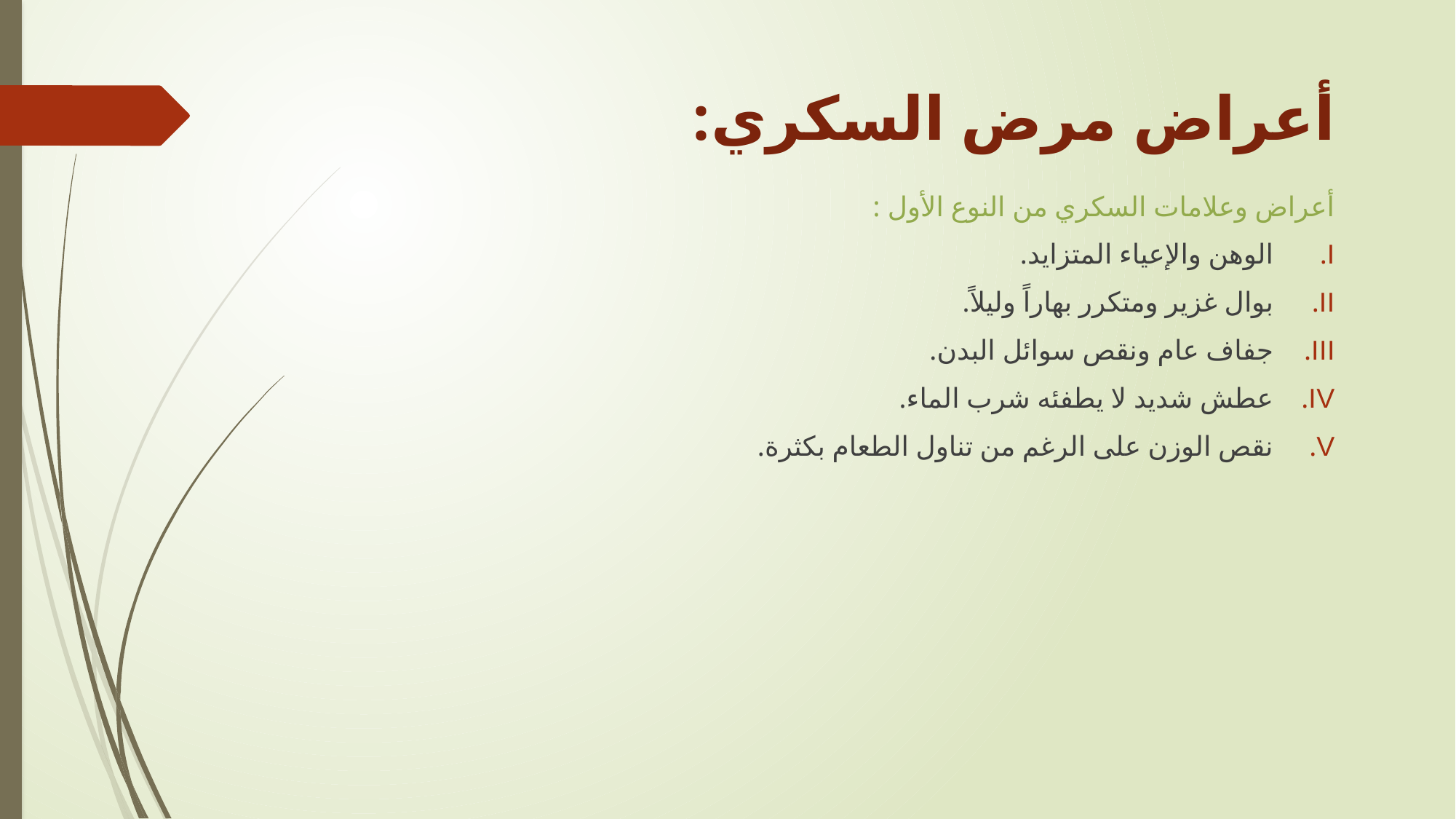

# أعراض مرض السكري:
أعراض وعلامات السكري من النوع الأول :
الوهن والإعياء المتزايد.
بوال غزير ومتكرر بهاراً وليلاً.
جفاف عام ونقص سوائل البدن.
عطش شديد لا يطفئه شرب الماء.
نقص الوزن على الرغم من تناول الطعام بكثرة.